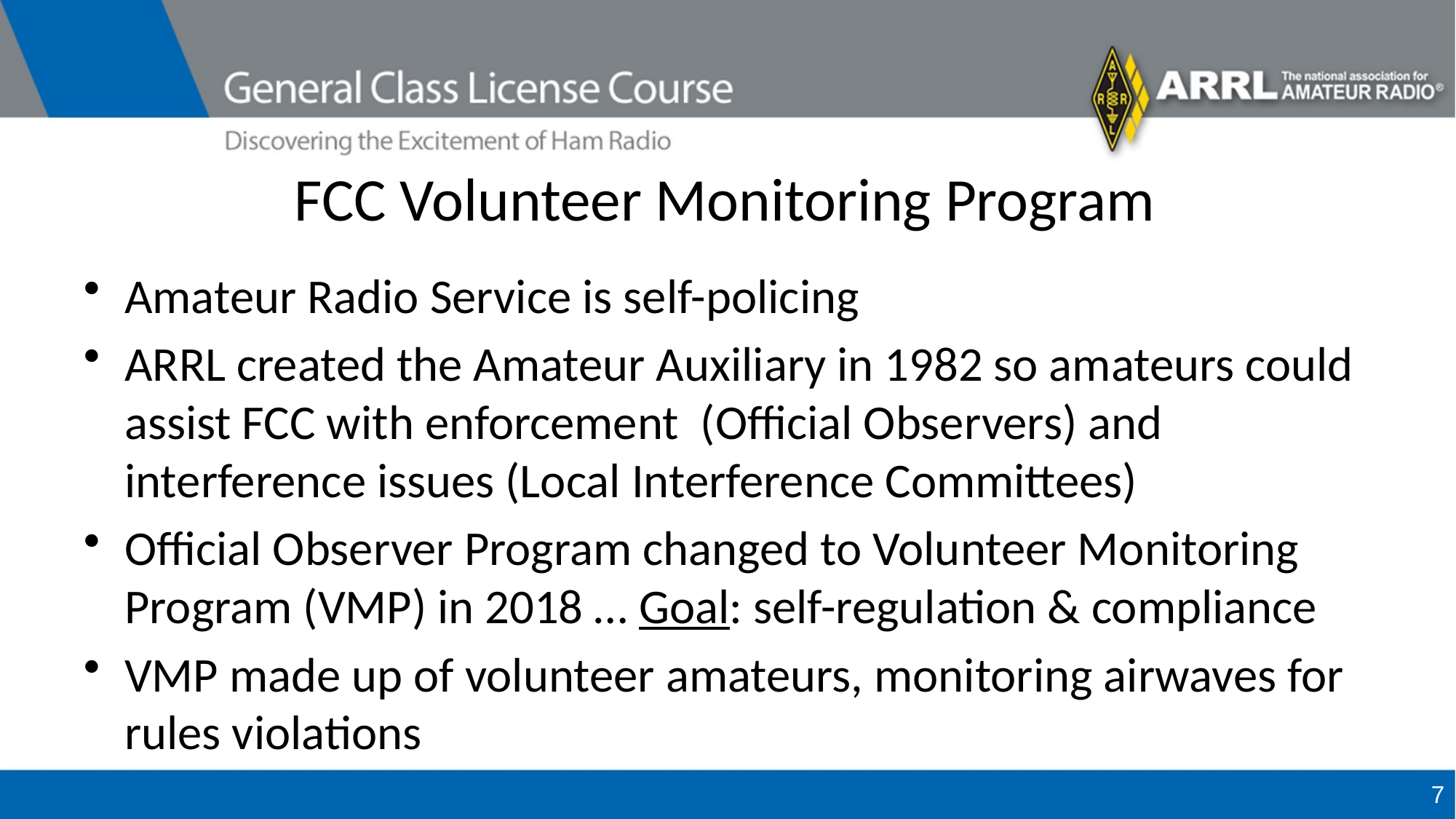

# FCC Volunteer Monitoring Program
Amateur Radio Service is self-policing
ARRL created the Amateur Auxiliary in 1982 so amateurs could assist FCC with enforcement  (Official Observers) and interference issues (Local Interference Committees)
Official Observer Program changed to Volunteer Monitoring Program (VMP) in 2018 … Goal: self-regulation & compliance
VMP made up of volunteer amateurs, monitoring airwaves for rules violations
7